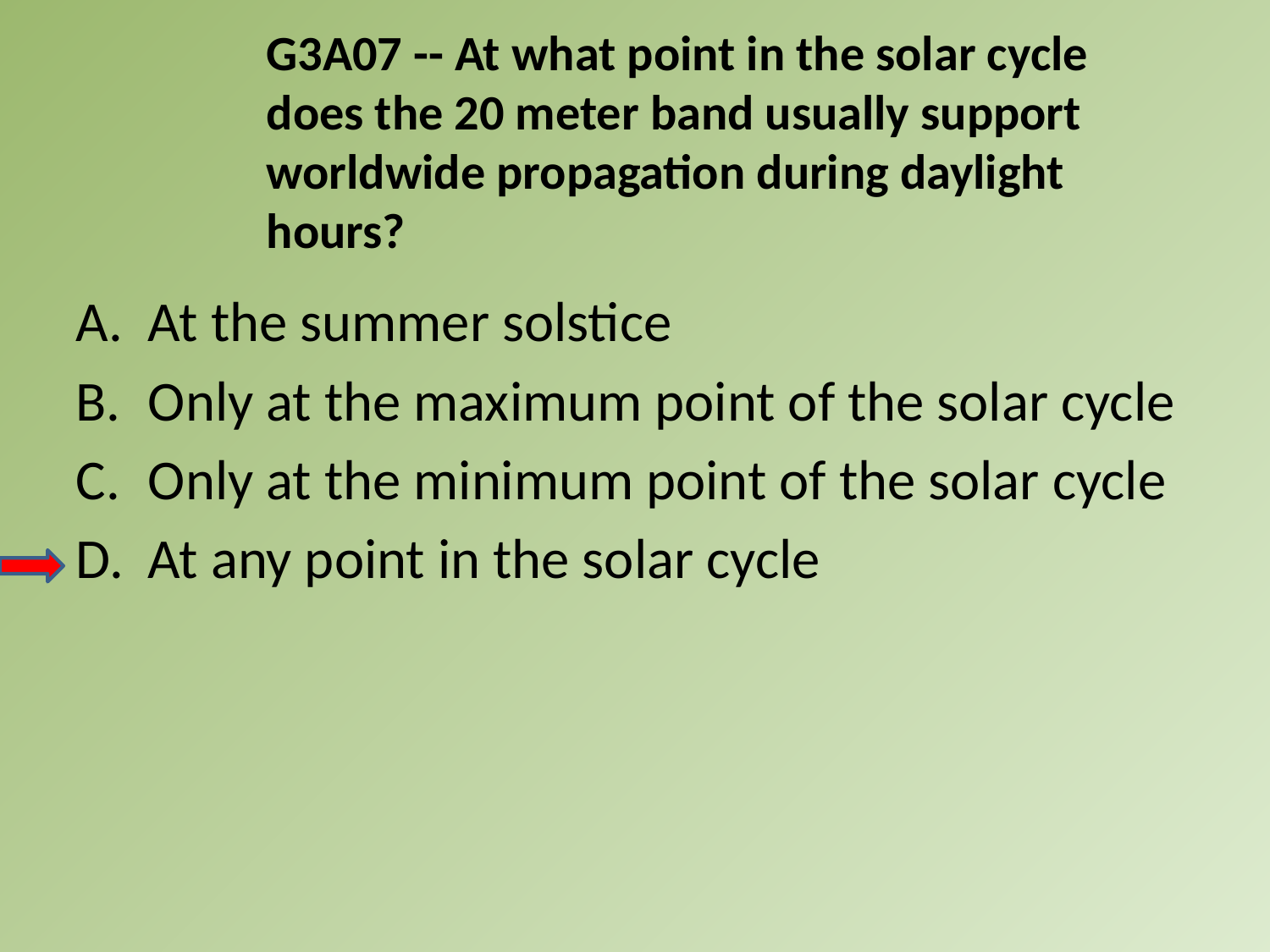

G3A07 -- At what point in the solar cycle does the 20 meter band usually support worldwide propagation during daylight hours?
A.	At the summer solstice
B.	Only at the maximum point of the solar cycle
C.	Only at the minimum point of the solar cycle
D.	At any point in the solar cycle